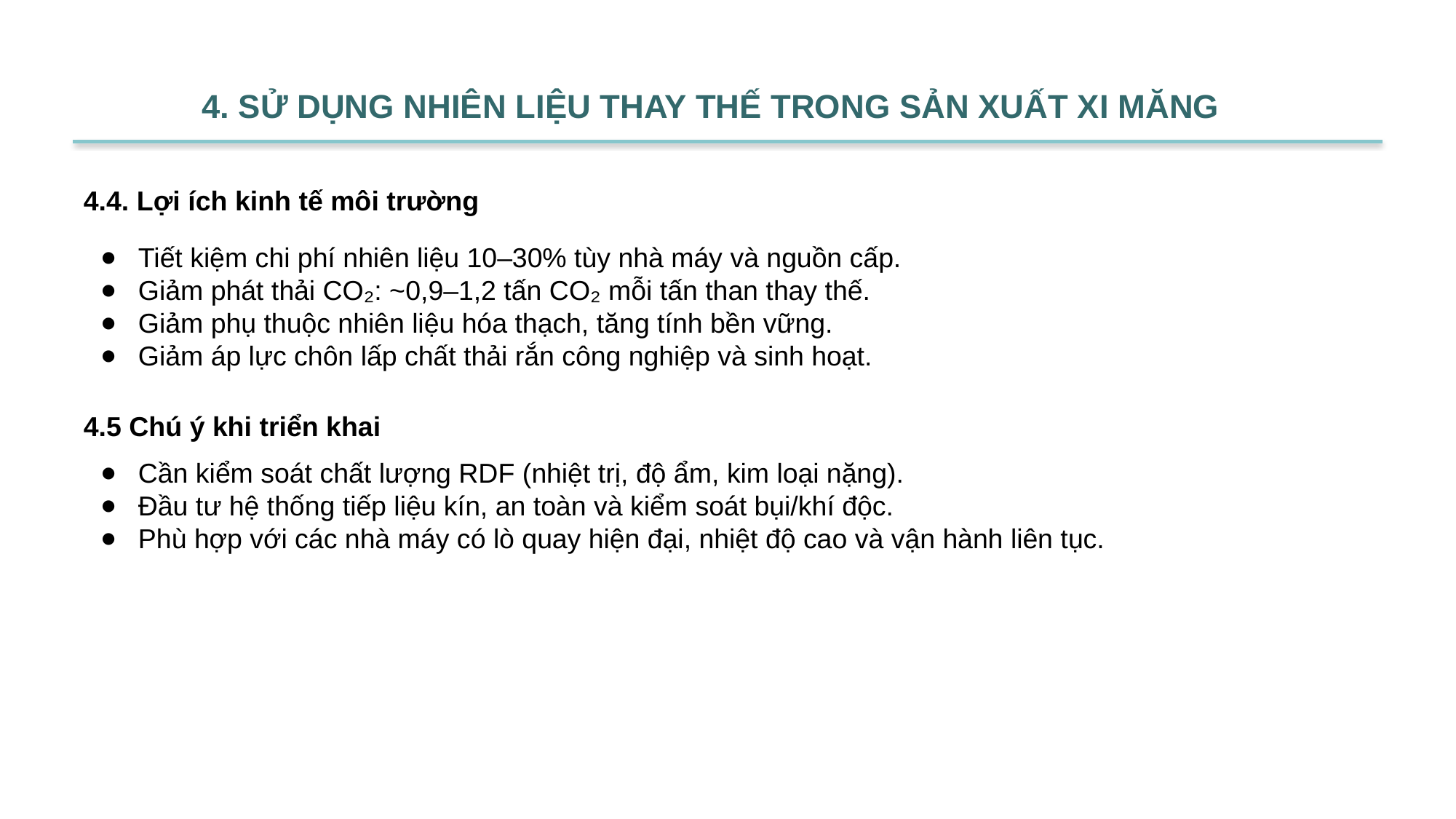

4. SỬ DỤNG NHIÊN LIỆU THAY THẾ TRONG SẢN XUẤT XI MĂNG
# 4.4. Lợi ích kinh tế môi trường
Tiết kiệm chi phí nhiên liệu 10–30% tùy nhà máy và nguồn cấp.
Giảm phát thải CO₂: ~0,9–1,2 tấn CO₂ mỗi tấn than thay thế.
Giảm phụ thuộc nhiên liệu hóa thạch, tăng tính bền vững.
Giảm áp lực chôn lấp chất thải rắn công nghiệp và sinh hoạt.
4.5 Chú ý khi triển khai
Cần kiểm soát chất lượng RDF (nhiệt trị, độ ẩm, kim loại nặng).
Đầu tư hệ thống tiếp liệu kín, an toàn và kiểm soát bụi/khí độc.
Phù hợp với các nhà máy có lò quay hiện đại, nhiệt độ cao và vận hành liên tục.